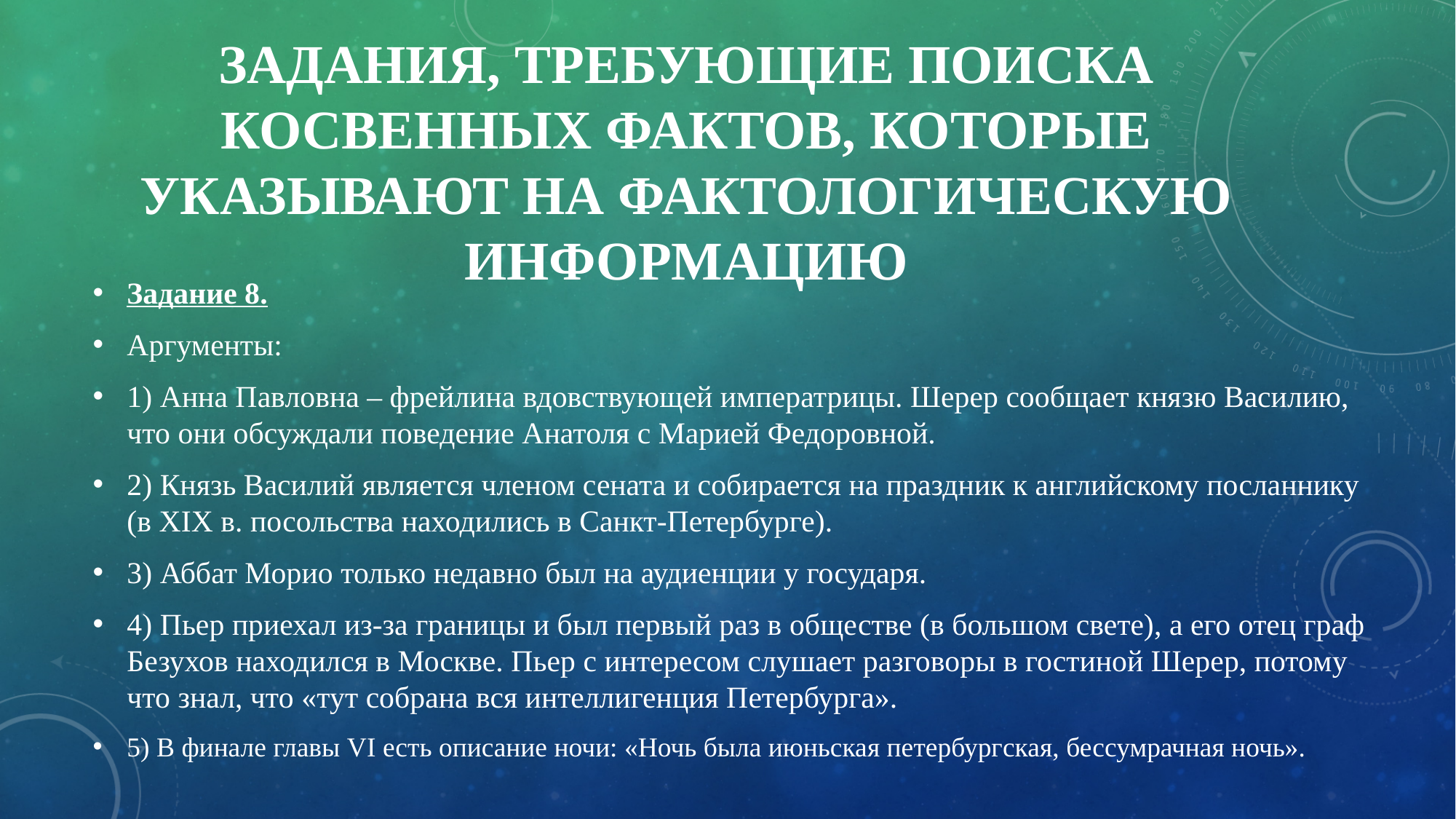

# Задания, требующие поиска косвенных фактов, которые указывают на фактологическую информацию
Задание 8.
Аргументы:
1) Анна Павловна – фрейлина вдовствующей императрицы. Шерер сообщает князю Василию, что они обсуждали поведение Анатоля с Марией Федоровной.
2) Князь Василий является членом сената и собирается на праздник к английскому посланнику (в XIX в. посольства находились в Санкт-Петербурге).
3) Аббат Морио только недавно был на аудиенции у государя.
4) Пьер приехал из-за границы и был первый раз в обществе (в большом свете), а его отец граф Безухов находился в Москве. Пьер с интересом слушает разговоры в гостиной Шерер, потому что знал, что «тут собрана вся интеллигенция Петербурга».
5) В финале главы VI есть описание ночи: «Ночь была июньская петербургская, бессумрачная ночь».